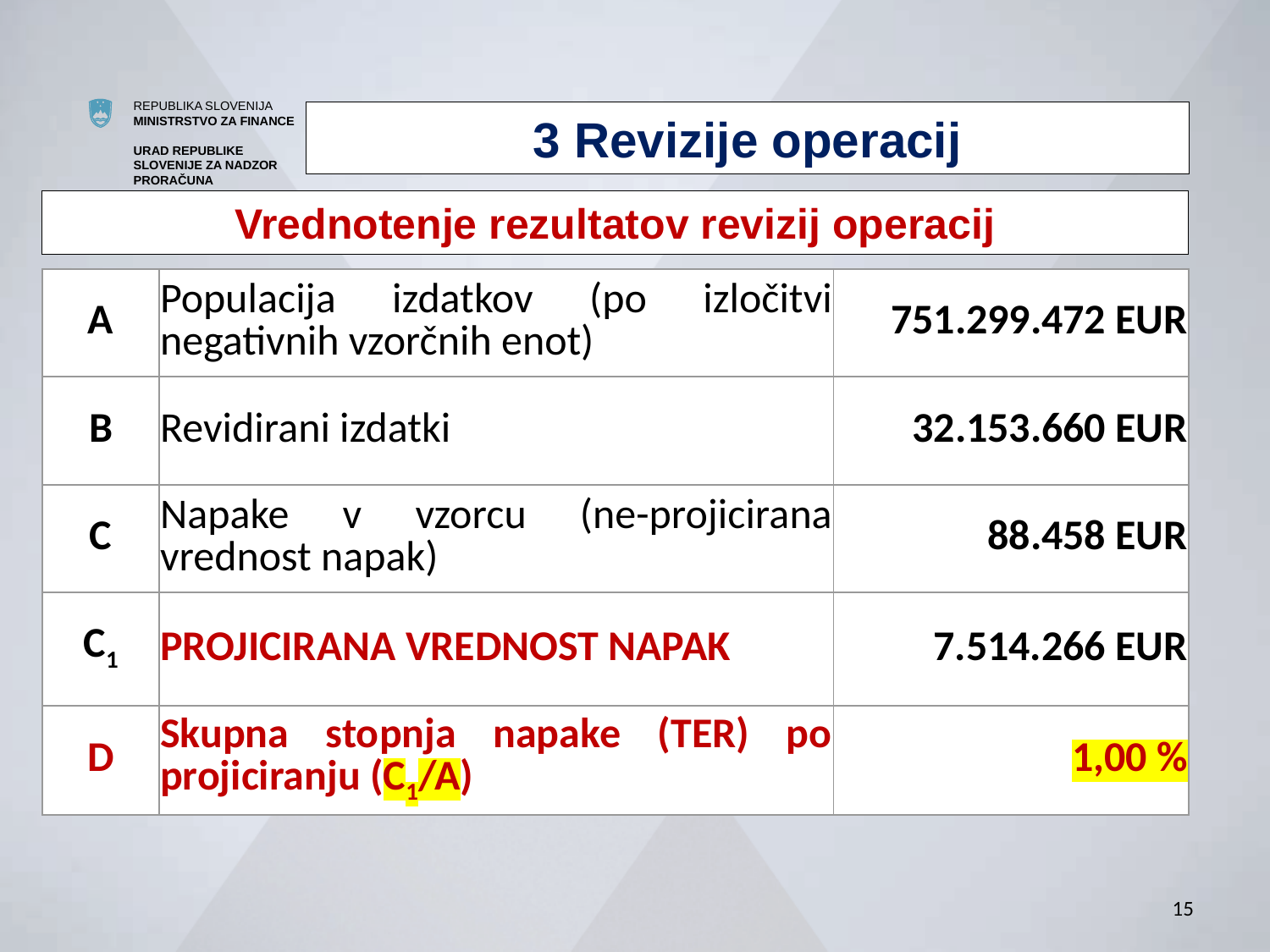

3 Revizije operacij
Vrednotenje rezultatov revizij operacij
| A | Populacija izdatkov (po izločitvi negativnih vzorčnih enot) | 751.299.472 EUR |
| --- | --- | --- |
| B | Revidirani izdatki | 32.153.660 EUR |
| C | Napake v vzorcu (ne-projicirana vrednost napak) | 88.458 EUR |
| C1 | PROJICIRANA VREDNOST NAPAK | 7.514.266 EUR |
| D | Skupna stopnja napake (TER) po projiciranju (C1/A) | 1,00 % |
15